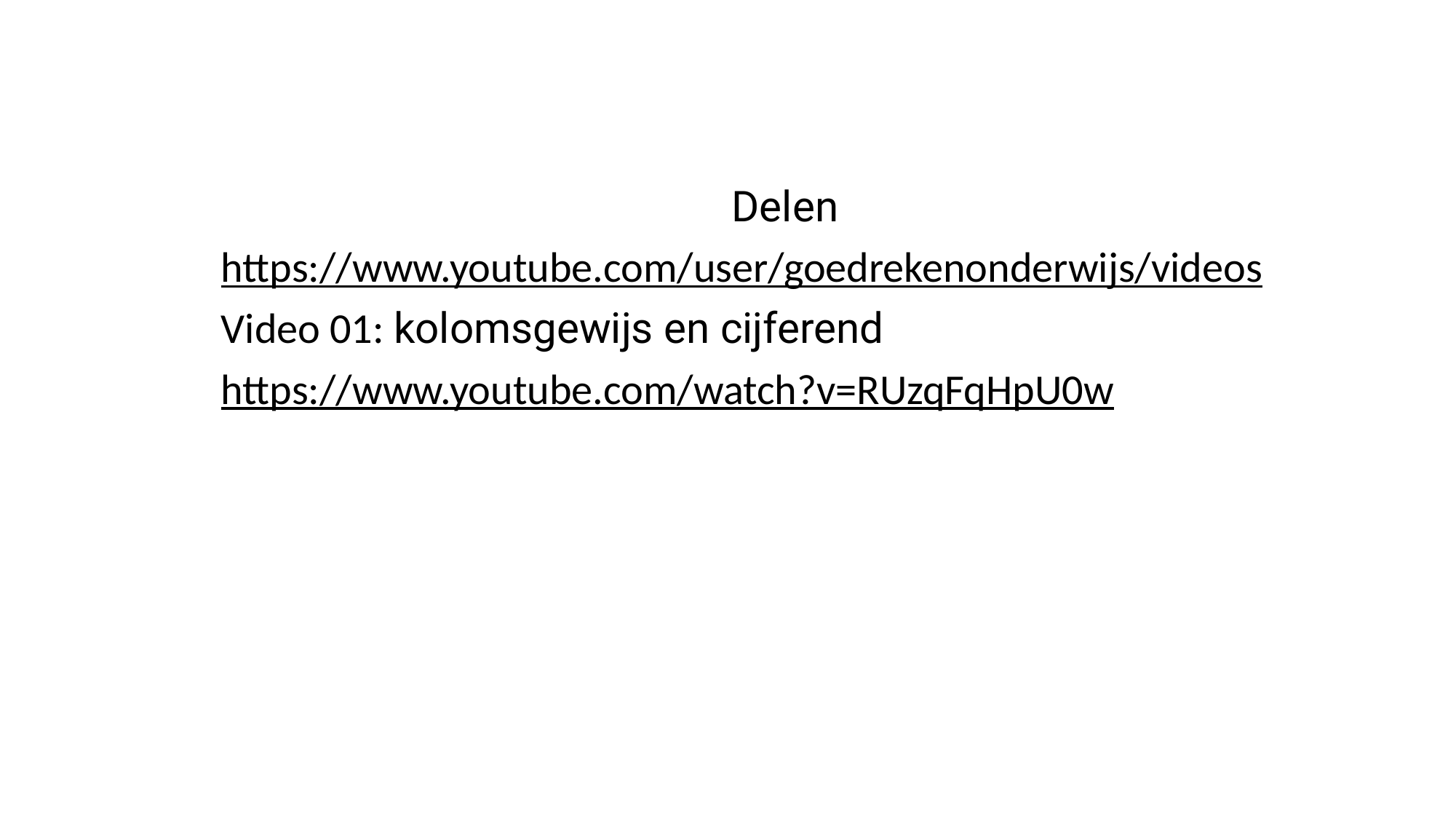

Delen
https://www.youtube.com/user/goedrekenonderwijs/videos
Video 01: kolomsgewijs en cijferend
https://www.youtube.com/watch?v=RUzqFqHpU0w